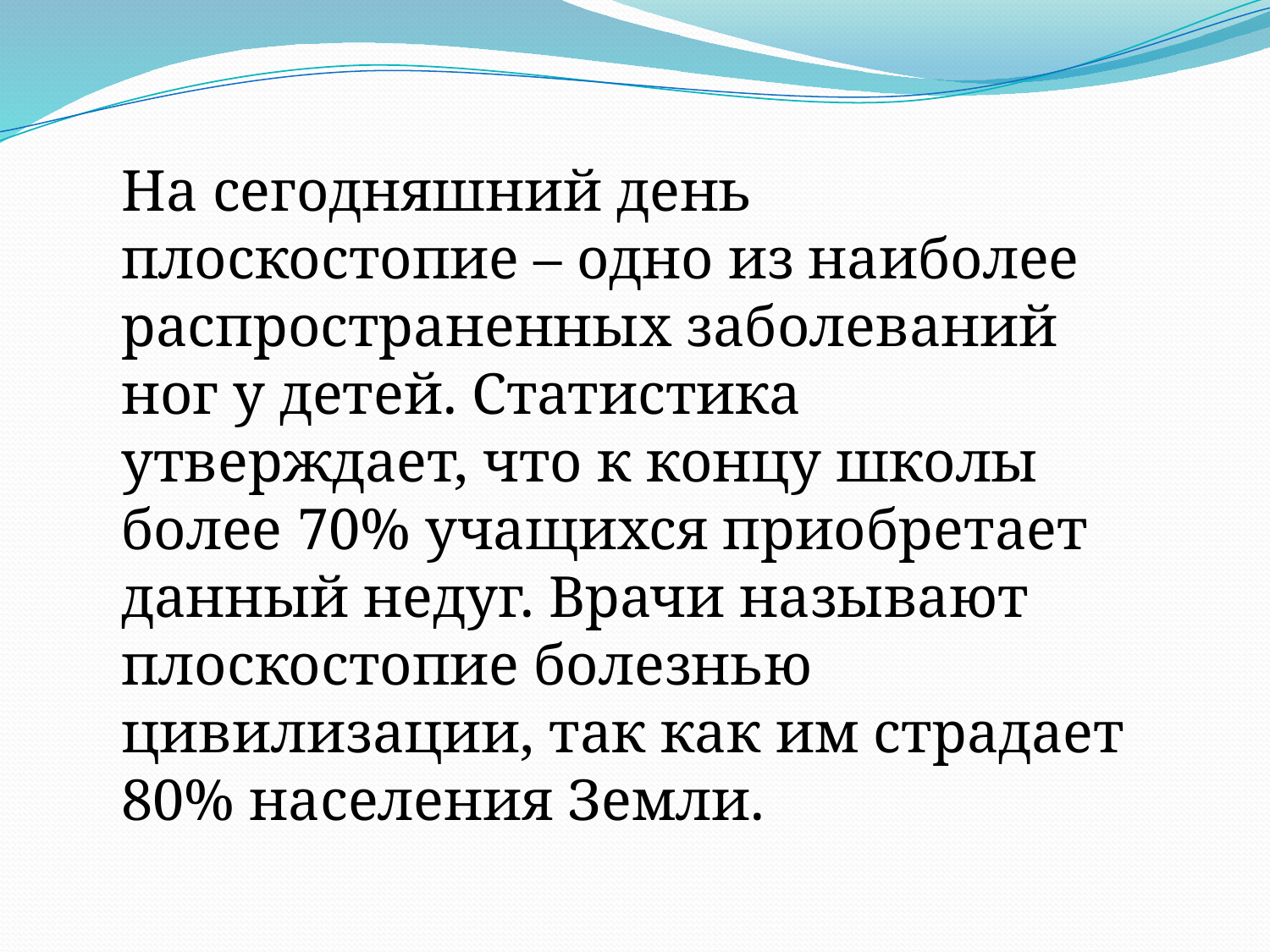

#
На сегодняшний день плоскостопие – одно из наиболее распространенных заболеваний ног у детей. Статистика утверждает, что к концу школы более 70% учащихся приобретает данный недуг. Врачи называют плоскостопие болезнью цивилизации, так как им страдает 80% населения Земли.